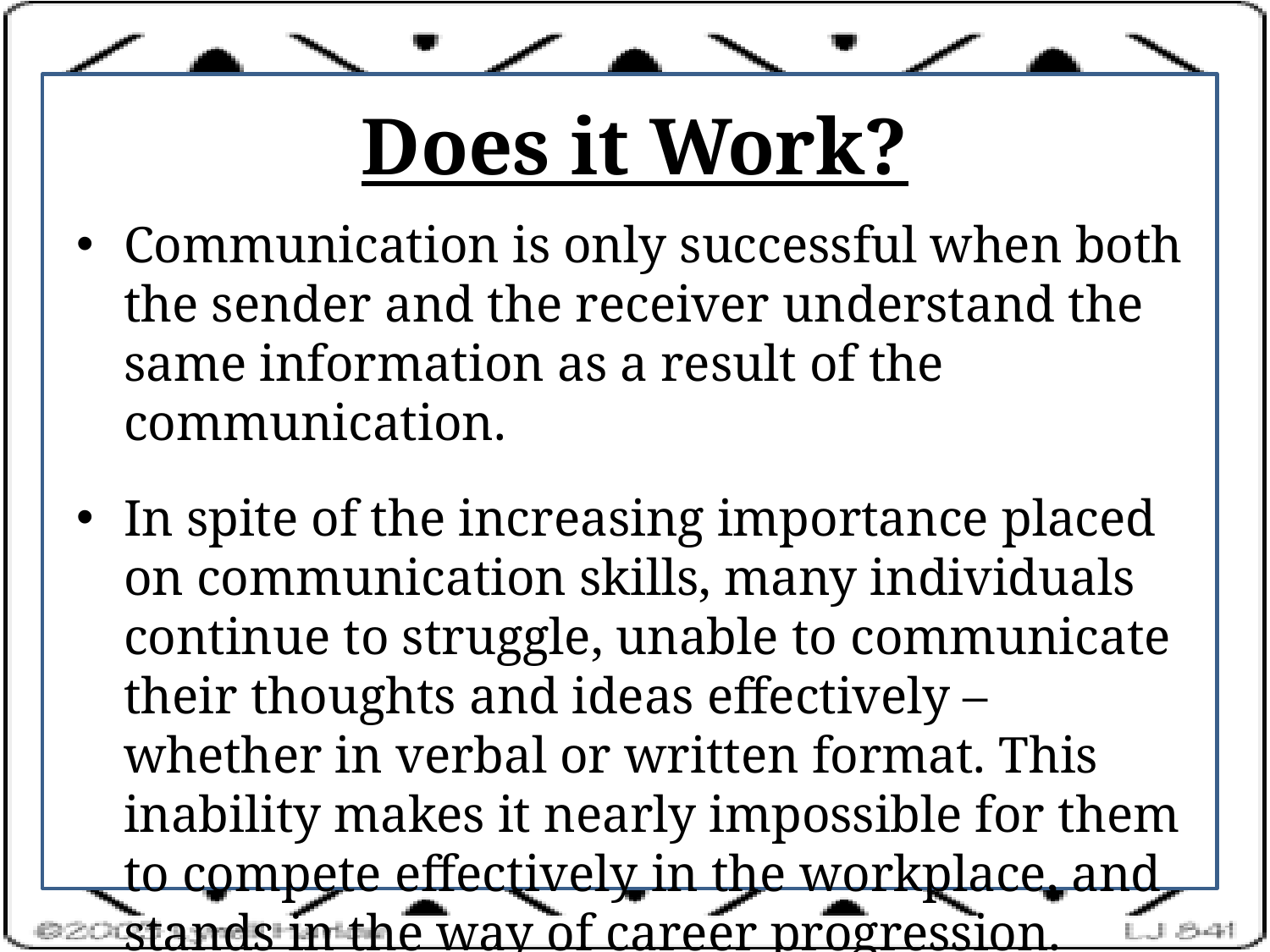

# Does it Work?
Communication is only successful when both the sender and the receiver understand the same information as a result of the communication.
In spite of the increasing importance placed on communication skills, many individuals continue to struggle, unable to communicate their thoughts and ideas effectively – whether in verbal or written format. This inability makes it nearly impossible for them to compete effectively in the workplace, and stands in the way of career progression.